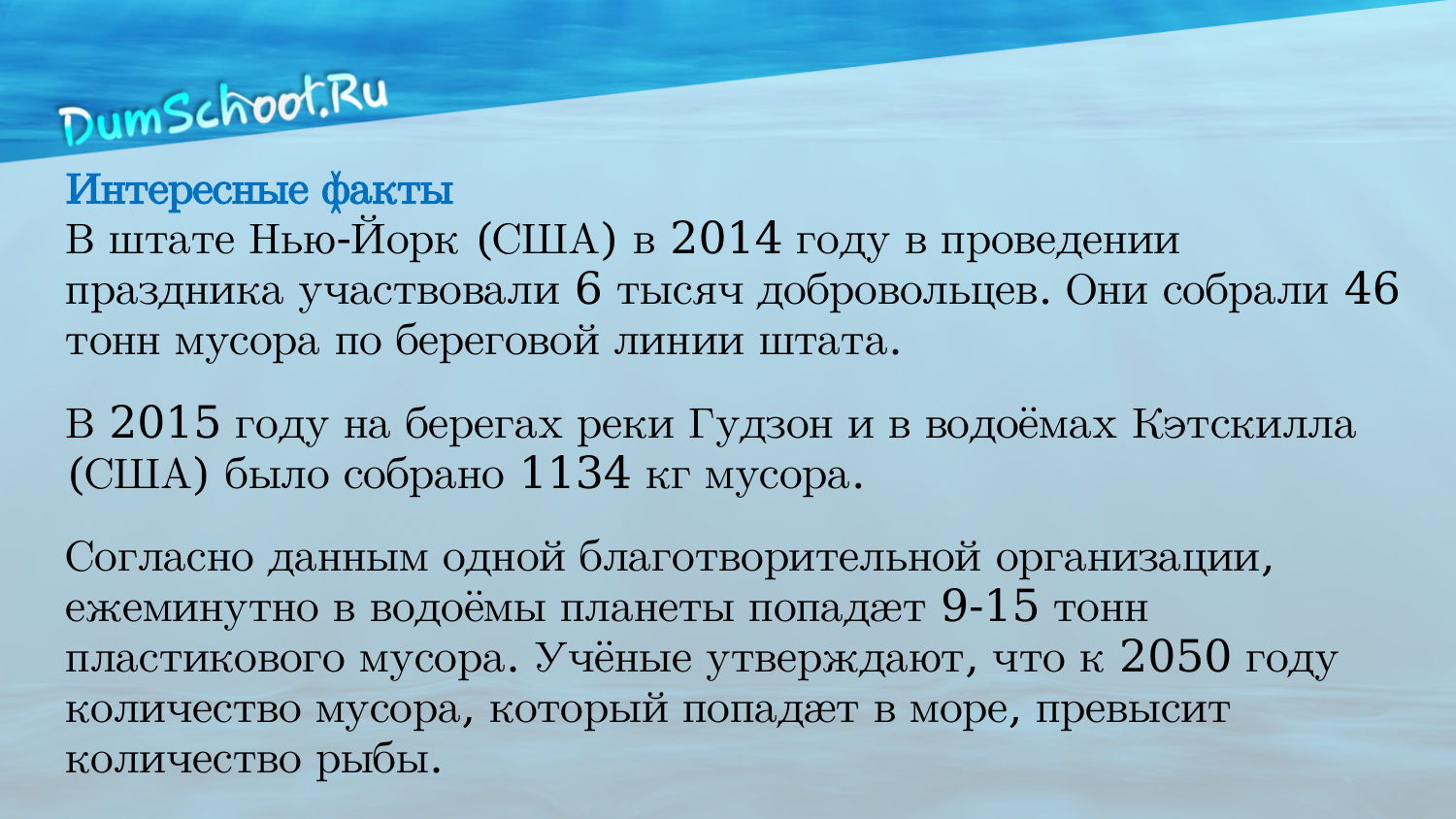

Интересные факты
В штате Нью-Йорк (США) в 2014 году в проведении праздника участвовали 6 тысяч добровольцев. Они собрали 46 тонн мусора по береговой линии штата.

В 2015 году на берегах реки Гудзон и в водоёмах Кэтскилла (США) было собрано 1134 кг мусора.

Согласно данным одной благотворительной организации, ежеминутно в водоёмы планеты попадает 9-15 тонн пластикового мусора. Учёные утверждают, что к 2050 году количество мусора, который попадает в море, превысит количество рыбы.